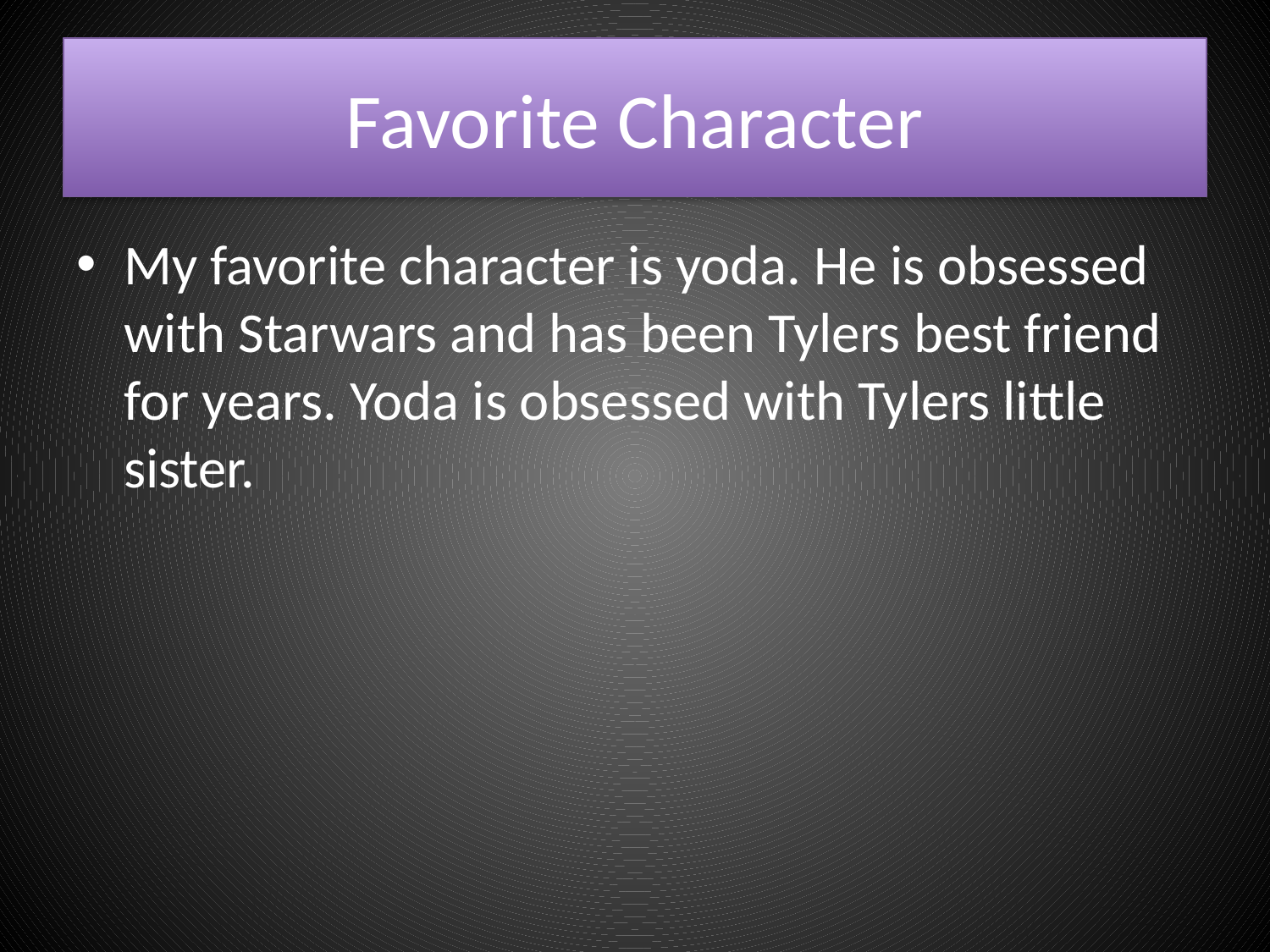

# Favorite Character
My favorite character is yoda. He is obsessed with Starwars and has been Tylers best friend for years. Yoda is obsessed with Tylers little sister.